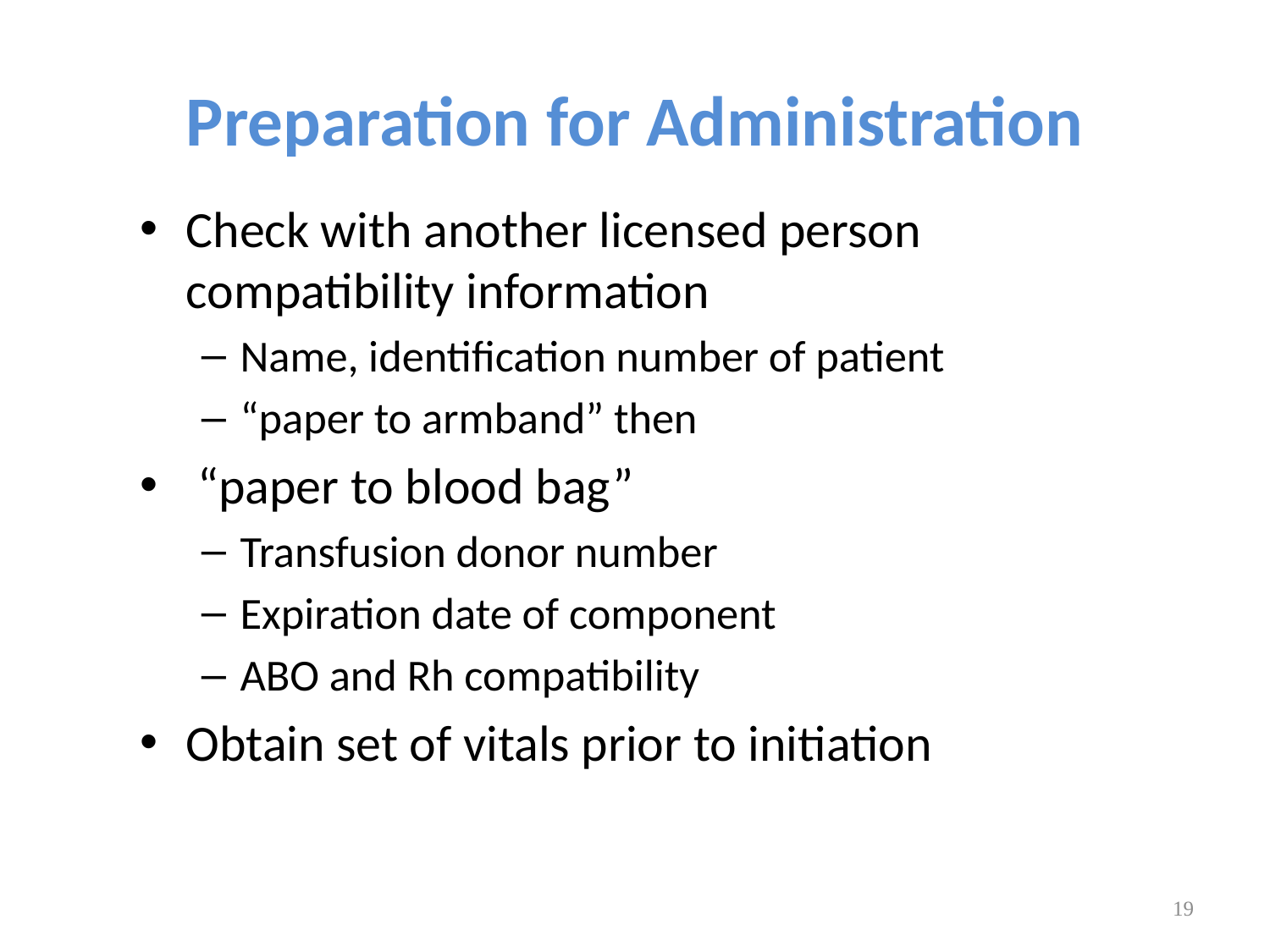

# Preparation for Administration
Check with another licensed person compatibility information
Name, identification number of patient
“paper to armband” then
 “paper to blood bag”
Transfusion donor number
Expiration date of component
ABO and Rh compatibility
Obtain set of vitals prior to initiation
19